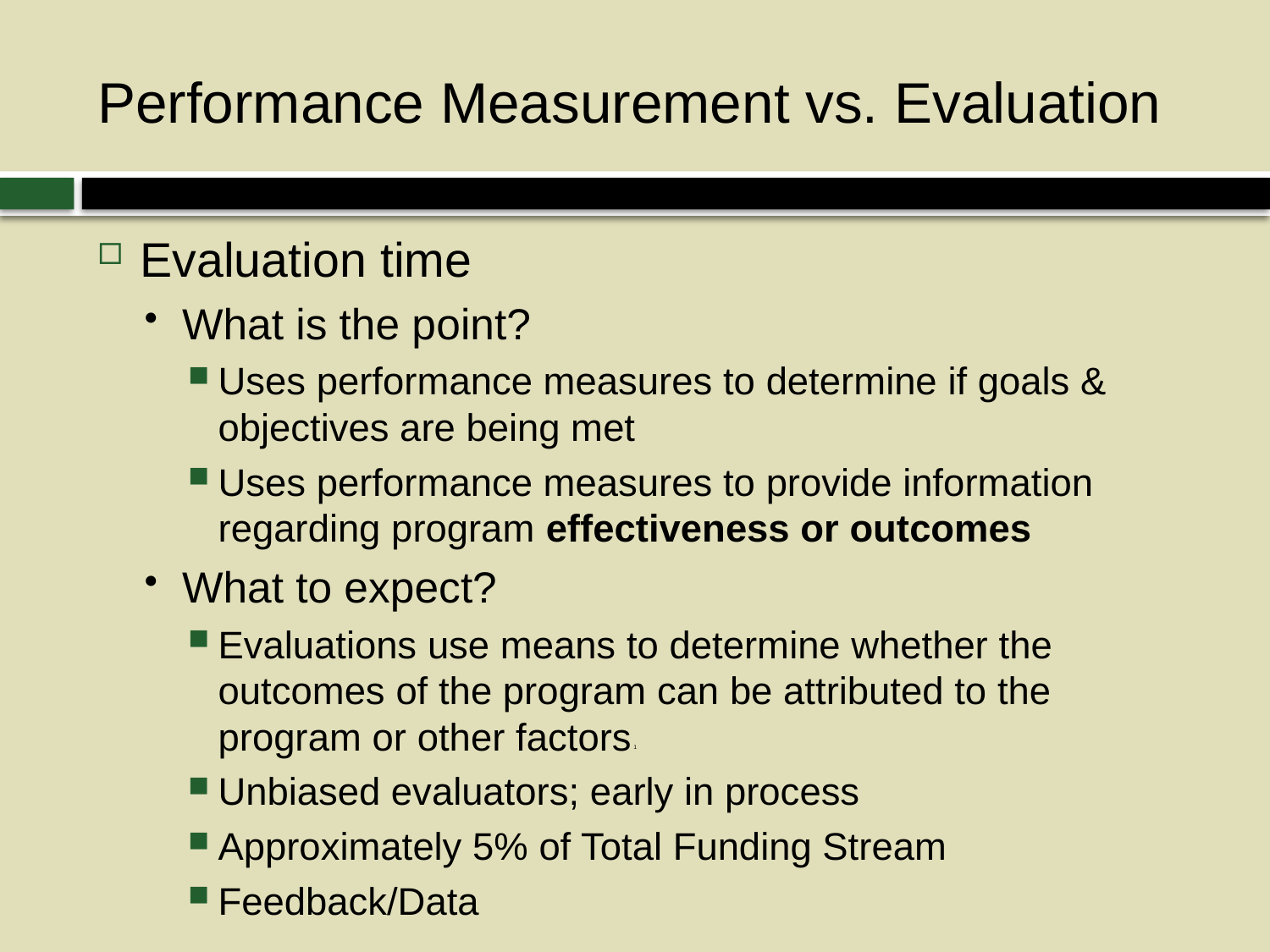

# Performance Measurement vs. Evaluation
Evaluation time
What is the point?
Uses performance measures to determine if goals & objectives are being met
Uses performance measures to provide information regarding program effectiveness or outcomes
What to expect?
Evaluations use means to determine whether the outcomes of the program can be attributed to the program or other factors 1
Unbiased evaluators; early in process
Approximately 5% of Total Funding Stream
Feedback/Data